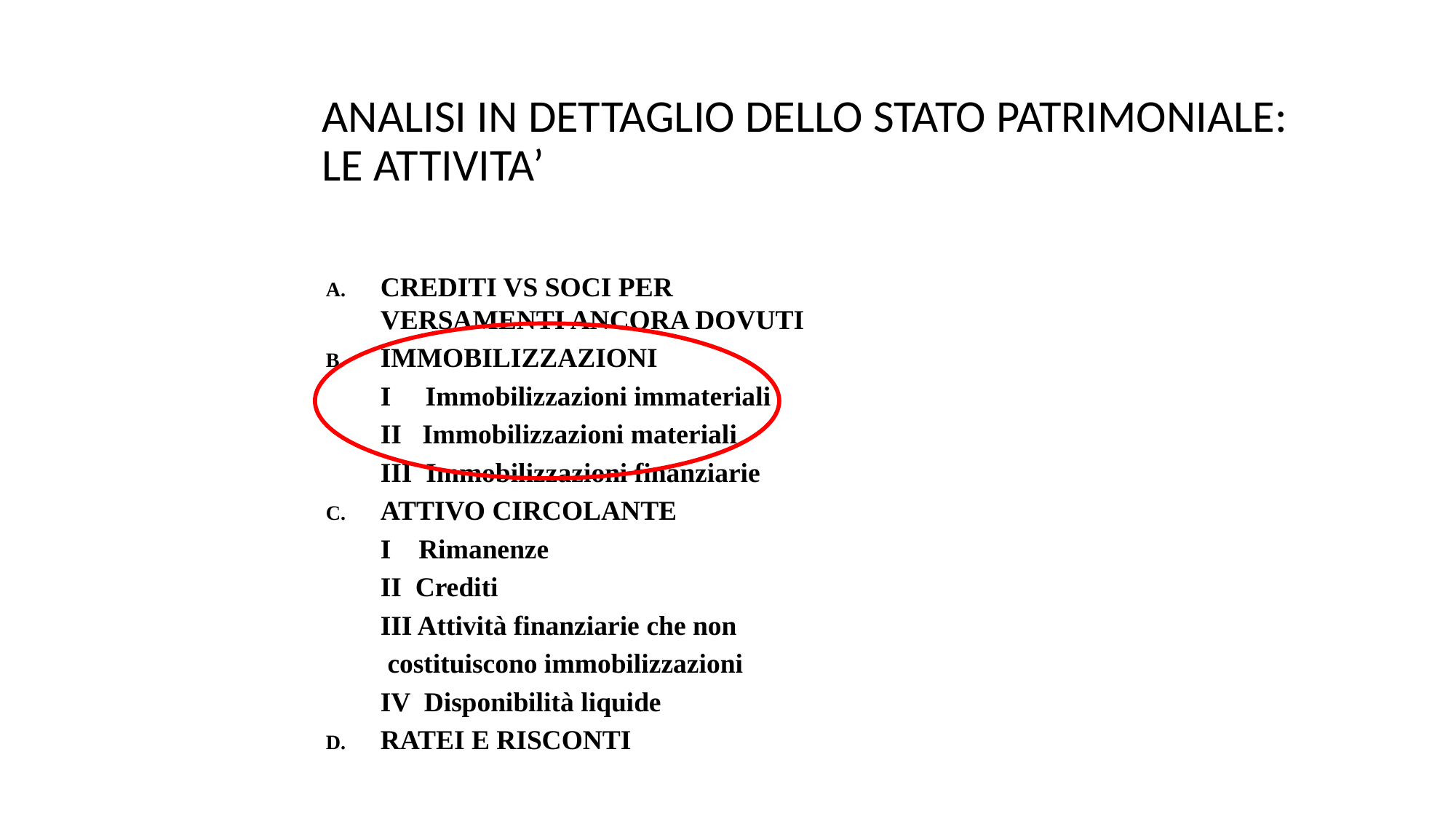

#
ANALISI IN DETTAGLIO DELLO STATO PATRIMONIALE: LE ATTIVITA’
CREDITI VS SOCI PER VERSAMENTI ANCORA DOVUTI
IMMOBILIZZAZIONI
	I     Immobilizzazioni immateriali
	II   Immobilizzazioni materiali
	III  Immobilizzazioni finanziarie
ATTIVO CIRCOLANTE
	I    Rimanenze
	II  Crediti
	III Attività finanziarie che non
	 costituiscono immobilizzazioni
	IV  Disponibilità liquide
RATEI E RISCONTI